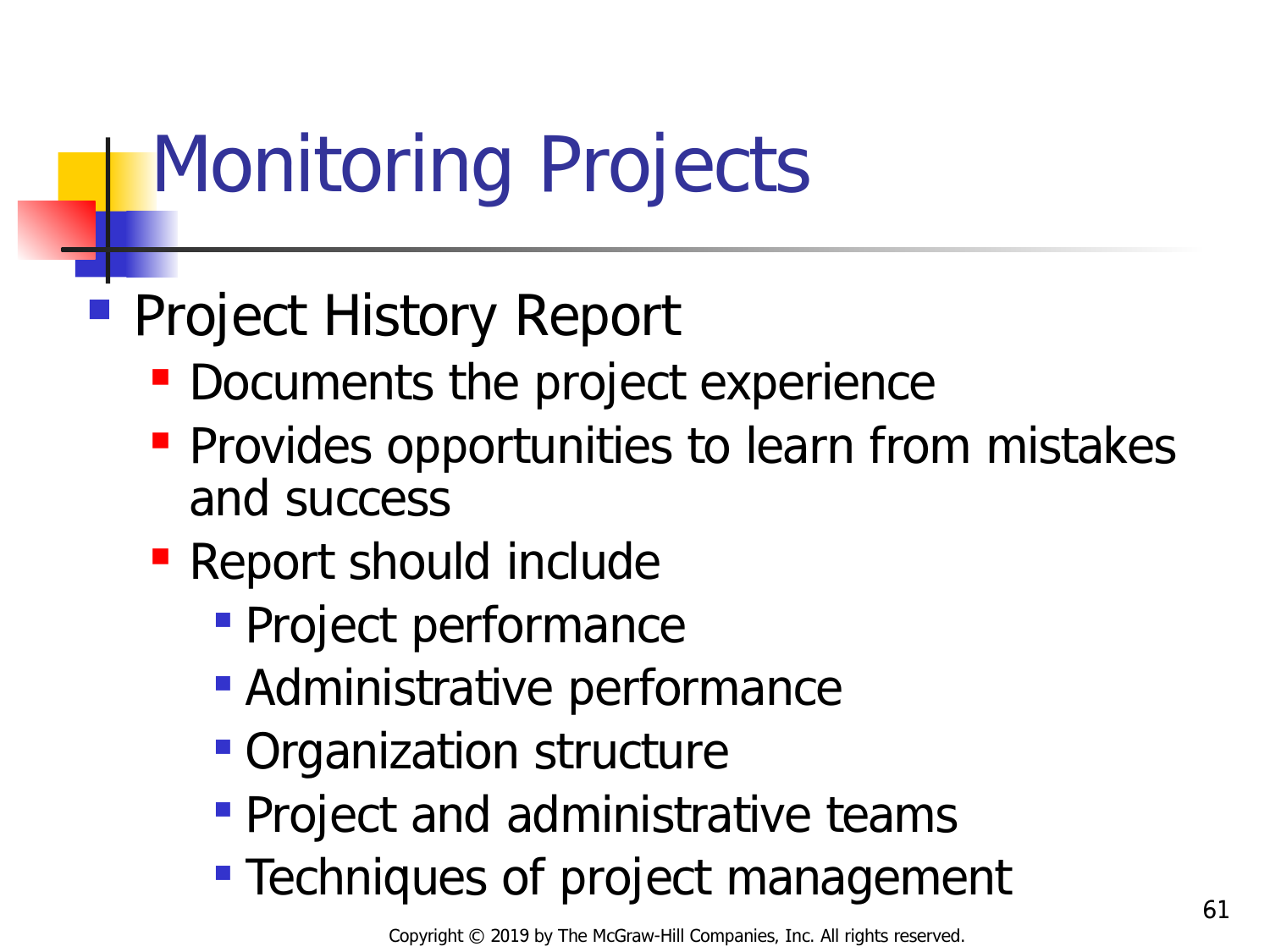

# Monitoring Projects
Project History Report
Documents the project experience
Provides opportunities to learn from mistakes and success
Report should include
Project performance
Administrative performance
Organization structure
Project and administrative teams
Techniques of project management

61
Copyright © 2019 by The McGraw-Hill Companies, Inc. All rights reserved.